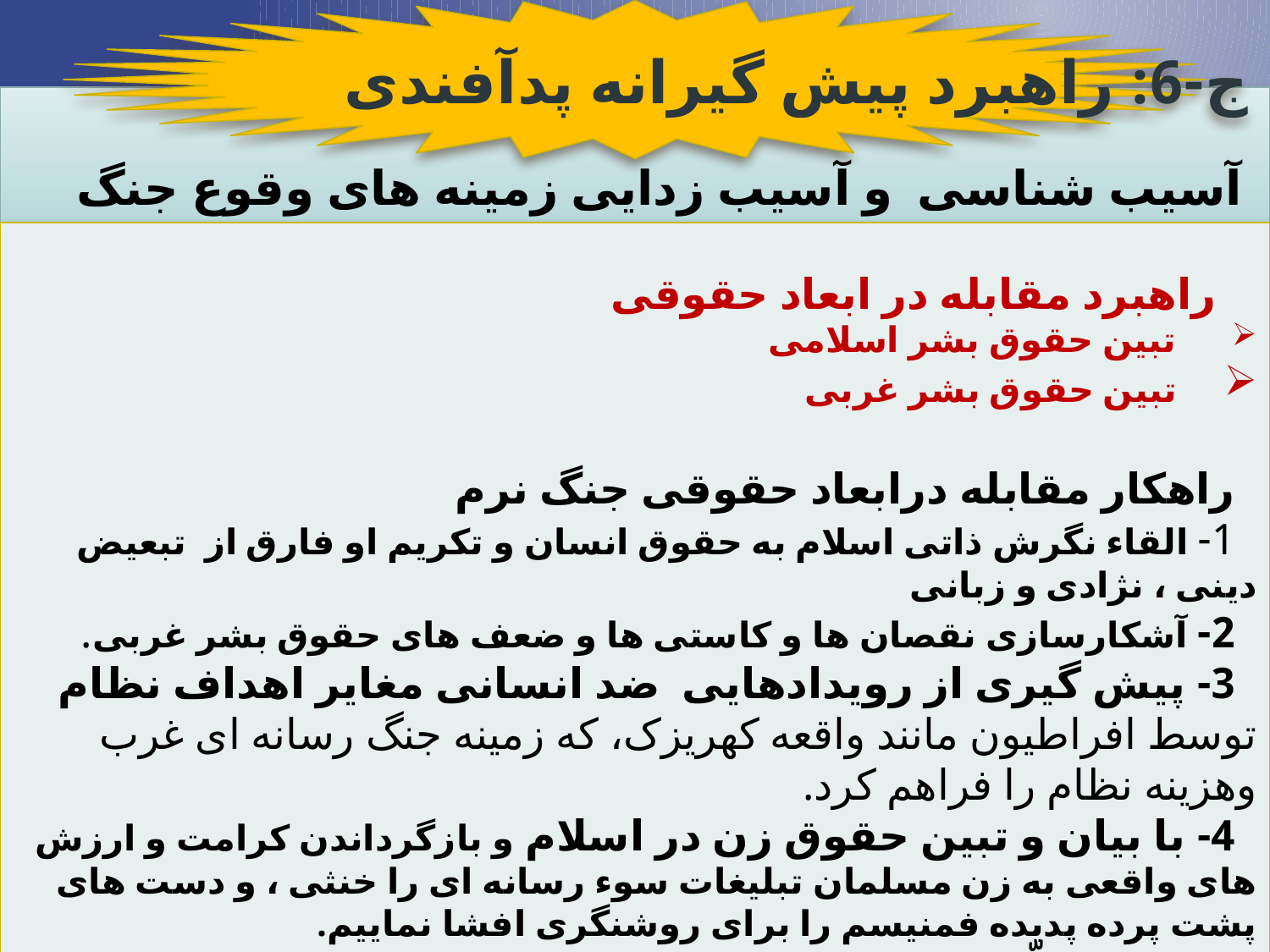

ج-6: راهبرد پیش گیرانه پدآفندی

آسیب شناسی  و آسیب زدایی زمینه های وقوع جنگ نرم

     راهبرد مقابله در ابعاد حقوقی
     تبین حقوق بشر اسلامی
   تبین حقوق بشر غربی

  راهکار مقابله درابعاد حقوقی جنگ نرم
  1- القاء نگرش ذاتی اسلام به حقوق انسان و تکریم او فارق از  تبعیض دینی ، نژادی و زبانی
  2- آشکارسازی نقصان ها و کاستی ها و ضعف های حقوق بشر غربی.
  3- پیش گیری از رویدادهایی  ضد انسانی مغایر اهداف نظام توسط افراطیون مانند واقعه کهریزک، که زمینه جنگ رسانه ای غرب وهزینه نظام را فراهم کرد.
  4- با بیان و تبین حقوق زن در اسلام و بازگرداندن کرامت و ارزش های واقعی به زن مسلمان تبلیغات سوء رسانه ای را خنثی ، و دست های پشت پرده پدیده فمنیسم را برای روشنگری افشا نماییم.
  5- تبین شاّن خانواده ،فلسفه ازدواج،علت تفاوت های زن ومرد وبرابری حقوق اجتماعی و....دراسلام و لیبرالیسم
  6-آموزش حقوق بشر اسلامی ،قانون اساسی و امور حقوقی برای همه سطوح جامعه